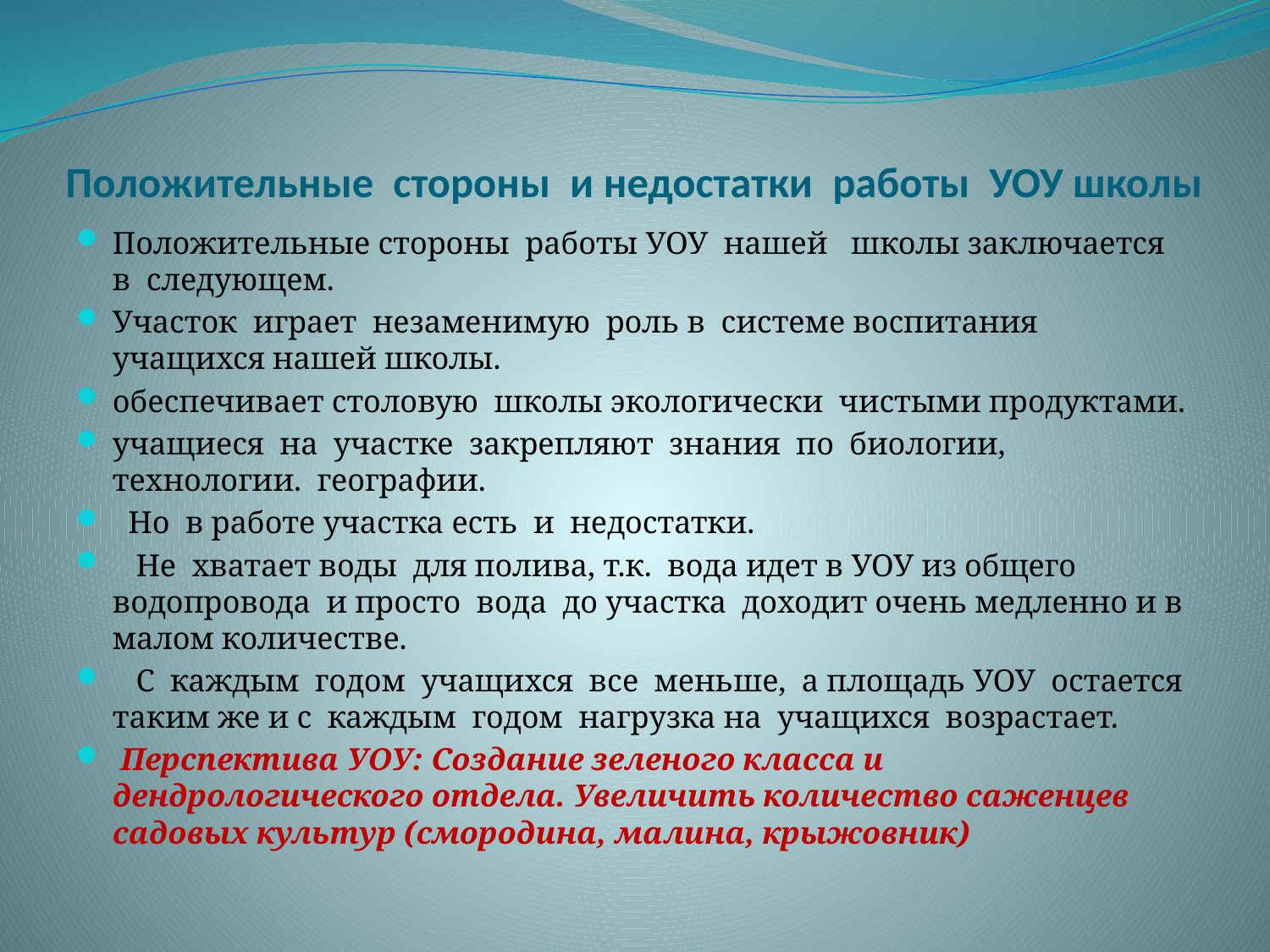

# Положительные  стороны  и недостатки  работы  УОУ школы

Положительные стороны  работы УОУ  нашей   школы заключается  в  следующем.
Участок  играет  незаменимую  роль в  системе воспитания учащихся нашей школы.
обеспечивает столовую  школы экологически  чистыми продуктами.
учащиеся  на  участке  закрепляют  знания  по  биологии,  технологии.  географии.
  Но  в работе участка есть  и  недостатки.
   Не  хватает воды  для полива, т.к.  вода идет в УОУ из общего водопровода  и просто  вода  до участка  доходит очень медленно и в малом количестве.
   С  каждым  годом  учащихся  все  меньше,  а площадь УОУ  остается  таким же и с  каждым  годом  нагрузка на  учащихся  возрастает.
 Перспектива УОУ: Создание зеленого класса и дендрологического отдела. Увеличить количество саженцев садовых культур (смородина, малина, крыжовник)